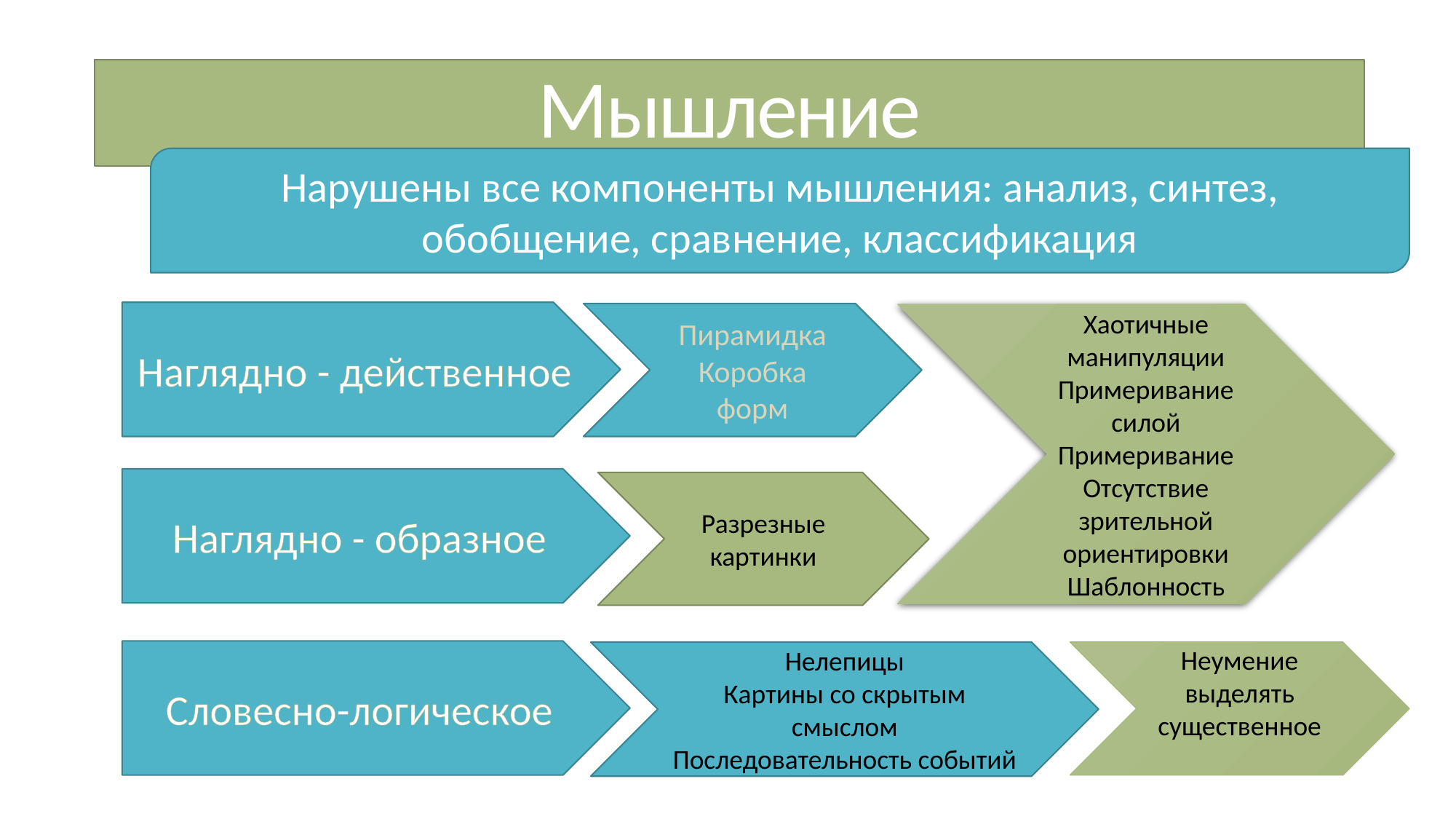

# Мышление
Нарушены все компоненты мышления: анализ, синтез, обобщение, сравнение, классификация
Наглядно - действенное
Пирамидка
Коробка форм
Хаотичные манипуляции
Примеривание силой
Примеривание
Отсутствие зрительной ориентировки
Шаблонность
Наглядно - образное
Разрезные картинки
Словесно-логическое
Нелепицы
Картины со скрытым смыслом
Последовательность событий
Неумение выделять существенное